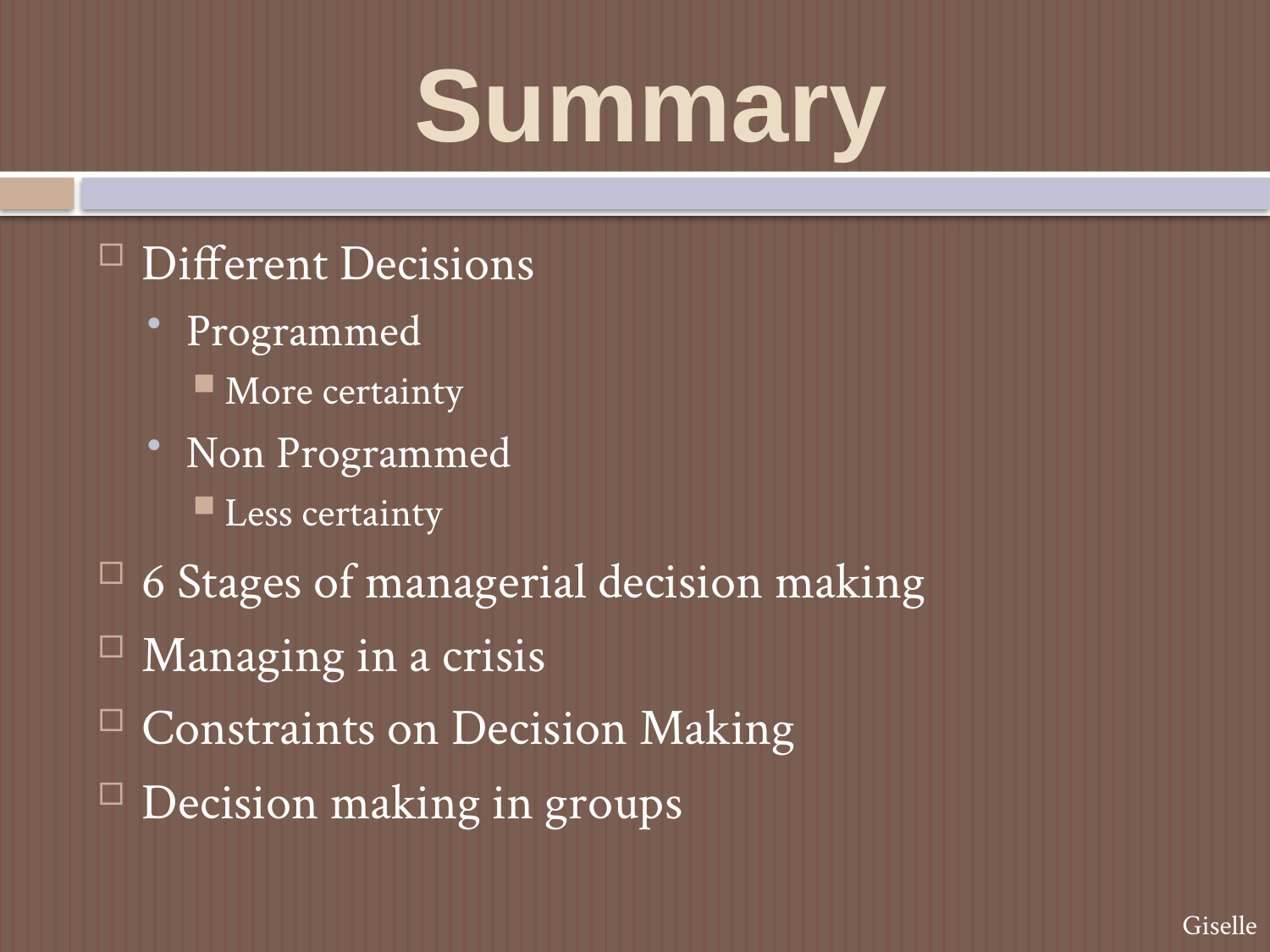

# Summary
Different Decisions
Programmed
More certainty
Non Programmed
Less certainty
6 Stages of managerial decision making
Managing in a crisis
Constraints on Decision Making
Decision making in groups

Giselle